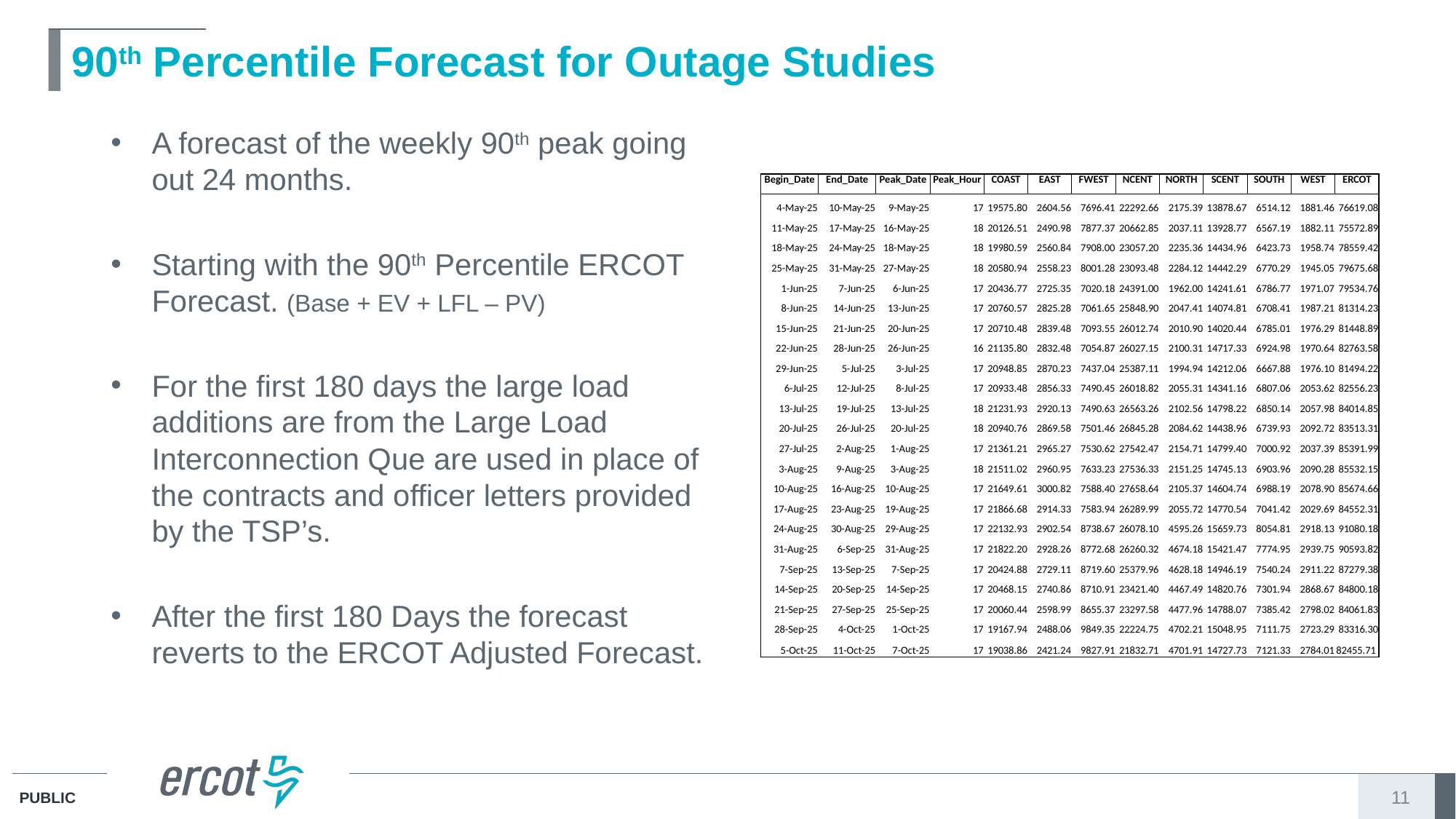

# 90th Percentile Forecast for Outage Studies
A forecast of the weekly 90th peak going out 24 months.

Starting with the 90th Percentile ERCOT Forecast. (Base + EV + LFL – PV)

For the first 180 days the large load additions are from the Large Load Interconnection Que are used in place of the contracts and officer letters provided by the TSP’s.

After the first 180 Days the forecast reverts to the ERCOT Adjusted Forecast.
| Begin\_Date | End\_Date | Peak\_Date | Peak\_Hour | COAST | EAST | FWEST | NCENT | NORTH | SCENT | SOUTH | WEST | ERCOT |
| --- | --- | --- | --- | --- | --- | --- | --- | --- | --- | --- | --- | --- |
| 4-May-25 | 10-May-25 | 9-May-25 | 17 | 19575.80 | 2604.56 | 7696.41 | 22292.66 | 2175.39 | 13878.67 | 6514.12 | 1881.46 | 76619.08 |
| 11-May-25 | 17-May-25 | 16-May-25 | 18 | 20126.51 | 2490.98 | 7877.37 | 20662.85 | 2037.11 | 13928.77 | 6567.19 | 1882.11 | 75572.89 |
| 18-May-25 | 24-May-25 | 18-May-25 | 18 | 19980.59 | 2560.84 | 7908.00 | 23057.20 | 2235.36 | 14434.96 | 6423.73 | 1958.74 | 78559.42 |
| 25-May-25 | 31-May-25 | 27-May-25 | 18 | 20580.94 | 2558.23 | 8001.28 | 23093.48 | 2284.12 | 14442.29 | 6770.29 | 1945.05 | 79675.68 |
| 1-Jun-25 | 7-Jun-25 | 6-Jun-25 | 17 | 20436.77 | 2725.35 | 7020.18 | 24391.00 | 1962.00 | 14241.61 | 6786.77 | 1971.07 | 79534.76 |
| 8-Jun-25 | 14-Jun-25 | 13-Jun-25 | 17 | 20760.57 | 2825.28 | 7061.65 | 25848.90 | 2047.41 | 14074.81 | 6708.41 | 1987.21 | 81314.23 |
| 15-Jun-25 | 21-Jun-25 | 20-Jun-25 | 17 | 20710.48 | 2839.48 | 7093.55 | 26012.74 | 2010.90 | 14020.44 | 6785.01 | 1976.29 | 81448.89 |
| 22-Jun-25 | 28-Jun-25 | 26-Jun-25 | 16 | 21135.80 | 2832.48 | 7054.87 | 26027.15 | 2100.31 | 14717.33 | 6924.98 | 1970.64 | 82763.58 |
| 29-Jun-25 | 5-Jul-25 | 3-Jul-25 | 17 | 20948.85 | 2870.23 | 7437.04 | 25387.11 | 1994.94 | 14212.06 | 6667.88 | 1976.10 | 81494.22 |
| 6-Jul-25 | 12-Jul-25 | 8-Jul-25 | 17 | 20933.48 | 2856.33 | 7490.45 | 26018.82 | 2055.31 | 14341.16 | 6807.06 | 2053.62 | 82556.23 |
| 13-Jul-25 | 19-Jul-25 | 13-Jul-25 | 18 | 21231.93 | 2920.13 | 7490.63 | 26563.26 | 2102.56 | 14798.22 | 6850.14 | 2057.98 | 84014.85 |
| 20-Jul-25 | 26-Jul-25 | 20-Jul-25 | 18 | 20940.76 | 2869.58 | 7501.46 | 26845.28 | 2084.62 | 14438.96 | 6739.93 | 2092.72 | 83513.31 |
| 27-Jul-25 | 2-Aug-25 | 1-Aug-25 | 17 | 21361.21 | 2965.27 | 7530.62 | 27542.47 | 2154.71 | 14799.40 | 7000.92 | 2037.39 | 85391.99 |
| 3-Aug-25 | 9-Aug-25 | 3-Aug-25 | 18 | 21511.02 | 2960.95 | 7633.23 | 27536.33 | 2151.25 | 14745.13 | 6903.96 | 2090.28 | 85532.15 |
| 10-Aug-25 | 16-Aug-25 | 10-Aug-25 | 17 | 21649.61 | 3000.82 | 7588.40 | 27658.64 | 2105.37 | 14604.74 | 6988.19 | 2078.90 | 85674.66 |
| 17-Aug-25 | 23-Aug-25 | 19-Aug-25 | 17 | 21866.68 | 2914.33 | 7583.94 | 26289.99 | 2055.72 | 14770.54 | 7041.42 | 2029.69 | 84552.31 |
| 24-Aug-25 | 30-Aug-25 | 29-Aug-25 | 17 | 22132.93 | 2902.54 | 8738.67 | 26078.10 | 4595.26 | 15659.73 | 8054.81 | 2918.13 | 91080.18 |
| 31-Aug-25 | 6-Sep-25 | 31-Aug-25 | 17 | 21822.20 | 2928.26 | 8772.68 | 26260.32 | 4674.18 | 15421.47 | 7774.95 | 2939.75 | 90593.82 |
| 7-Sep-25 | 13-Sep-25 | 7-Sep-25 | 17 | 20424.88 | 2729.11 | 8719.60 | 25379.96 | 4628.18 | 14946.19 | 7540.24 | 2911.22 | 87279.38 |
| 14-Sep-25 | 20-Sep-25 | 14-Sep-25 | 17 | 20468.15 | 2740.86 | 8710.91 | 23421.40 | 4467.49 | 14820.76 | 7301.94 | 2868.67 | 84800.18 |
| 21-Sep-25 | 27-Sep-25 | 25-Sep-25 | 17 | 20060.44 | 2598.99 | 8655.37 | 23297.58 | 4477.96 | 14788.07 | 7385.42 | 2798.02 | 84061.83 |
| 28-Sep-25 | 4-Oct-25 | 1-Oct-25 | 17 | 19167.94 | 2488.06 | 9849.35 | 22224.75 | 4702.21 | 15048.95 | 7111.75 | 2723.29 | 83316.30 |
| 5-Oct-25 | 11-Oct-25 | 7-Oct-25 | 17 | 19038.86 | 2421.24 | 9827.91 | 21832.71 | 4701.91 | 14727.73 | 7121.33 | 2784.01 | 82455.71 |
11